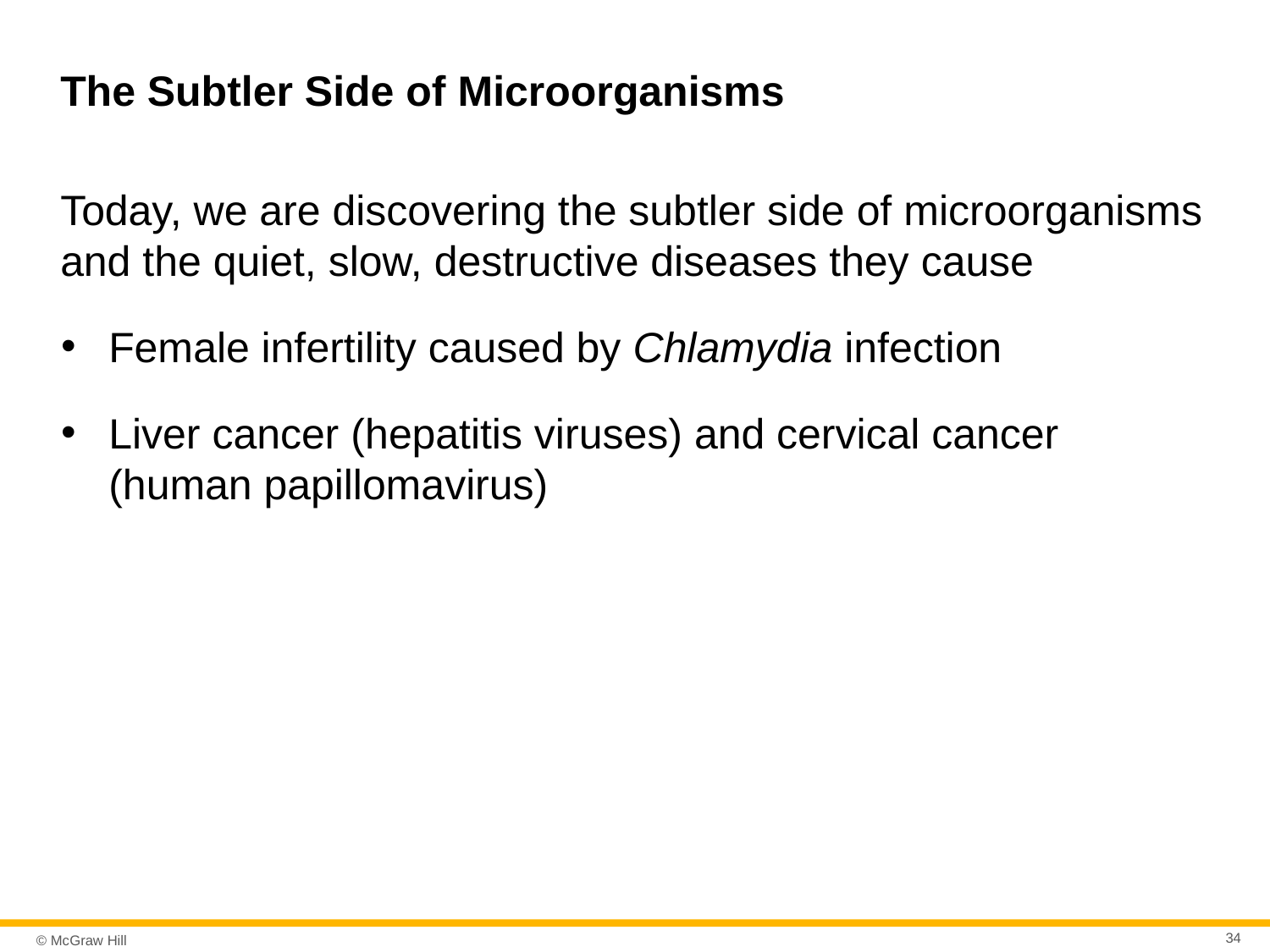

# The Subtler Side of Microorganisms
Today, we are discovering the subtler side of microorganisms and the quiet, slow, destructive diseases they cause
Female infertility caused by Chlamydia infection
Liver cancer (hepatitis viruses) and cervical cancer (human papillomavirus)